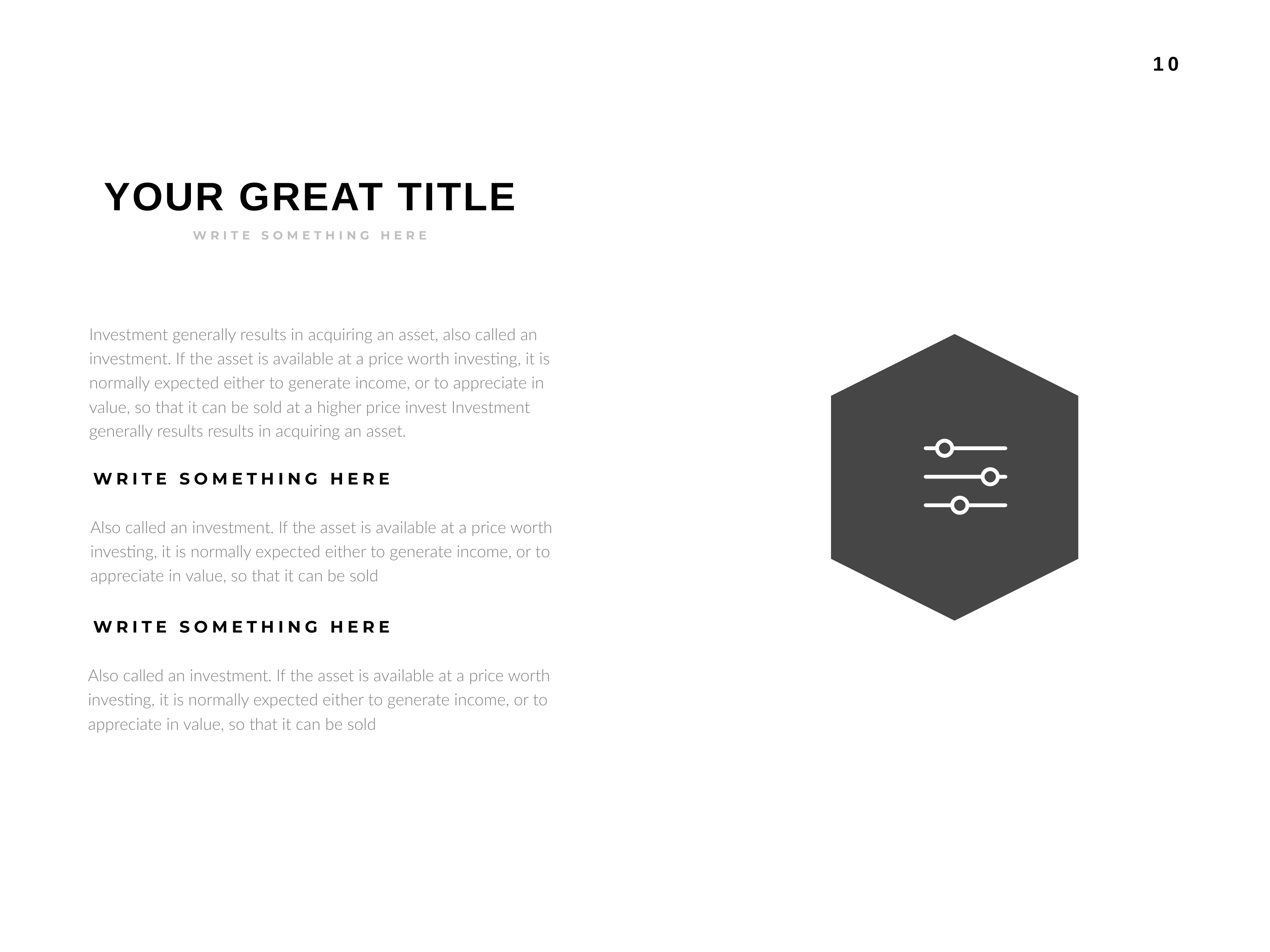

YOUR GREAT TITLE
WRITE SOMETHING HERE
Investment generally results in acquiring an asset, also called an investment. If the asset is available at a price worth investing, it is normally expected either to generate income, or to appreciate in value, so that it can be sold at a higher price invest Investment generally results results in acquiring an asset.

WRITE SOMETHING HERE
Also called an investment. If the asset is available at a price worth investing, it is normally expected either to generate income, or to appreciate in value, so that it can be sold
WRITE SOMETHING HERE
Also called an investment. If the asset is available at a price worth investing, it is normally expected either to generate income, or to appreciate in value, so that it can be sold